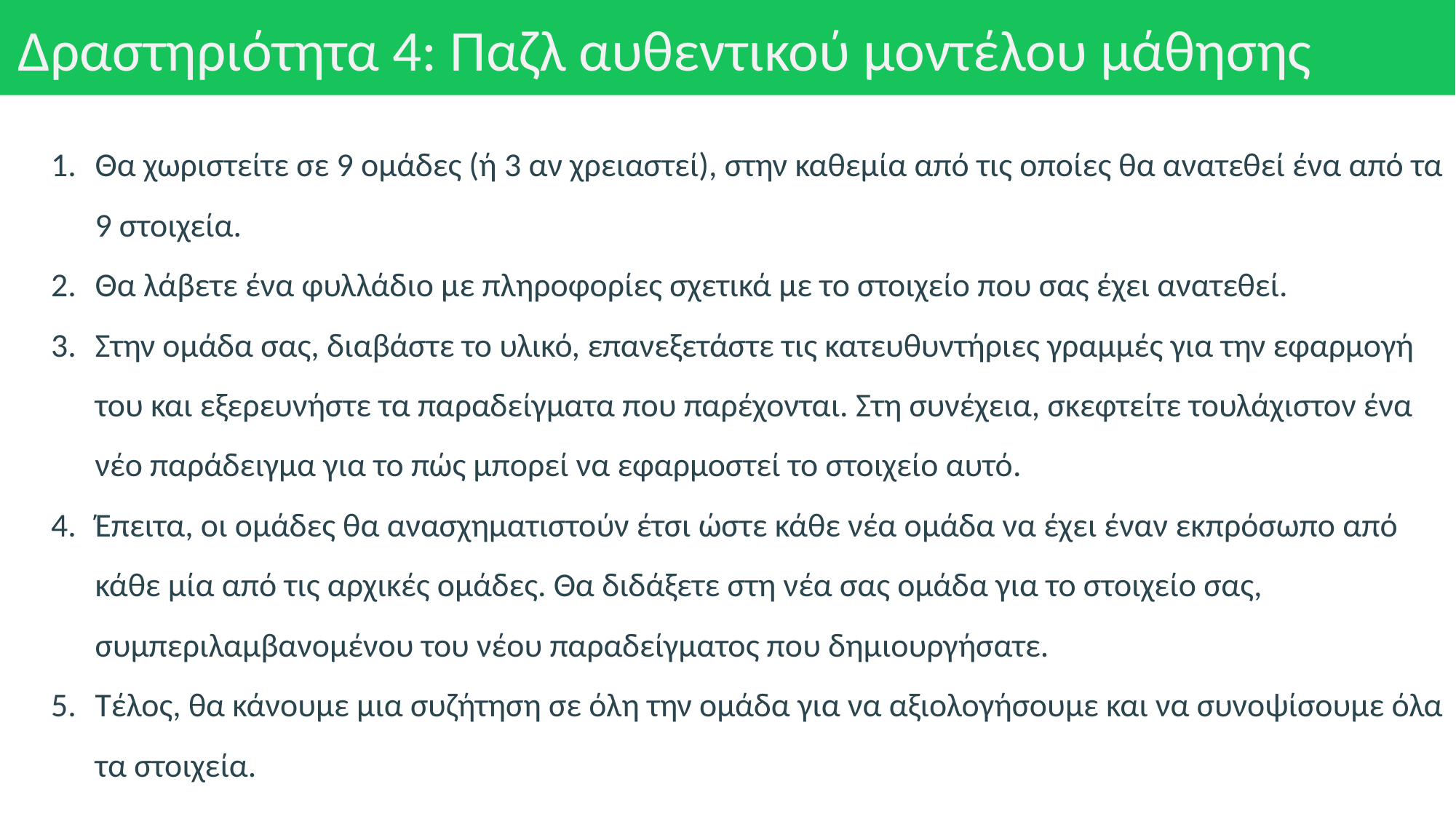

# Δραστηριότητα 4: Παζλ αυθεντικού μοντέλου μάθησης
Θα χωριστείτε σε 9 ομάδες (ή 3 αν χρειαστεί), στην καθεμία από τις οποίες θα ανατεθεί ένα από τα 9 στοιχεία.
Θα λάβετε ένα φυλλάδιο με πληροφορίες σχετικά με το στοιχείο που σας έχει ανατεθεί.
Στην ομάδα σας, διαβάστε το υλικό, επανεξετάστε τις κατευθυντήριες γραμμές για την εφαρμογή του και εξερευνήστε τα παραδείγματα που παρέχονται. Στη συνέχεια, σκεφτείτε τουλάχιστον ένα νέο παράδειγμα για το πώς μπορεί να εφαρμοστεί το στοιχείο αυτό.
Έπειτα, οι ομάδες θα ανασχηματιστούν έτσι ώστε κάθε νέα ομάδα να έχει έναν εκπρόσωπο από κάθε μία από τις αρχικές ομάδες. Θα διδάξετε στη νέα σας ομάδα για το στοιχείο σας, συμπεριλαμβανομένου του νέου παραδείγματος που δημιουργήσατε.
Τέλος, θα κάνουμε μια συζήτηση σε όλη την ομάδα για να αξιολογήσουμε και να συνοψίσουμε όλα τα στοιχεία.